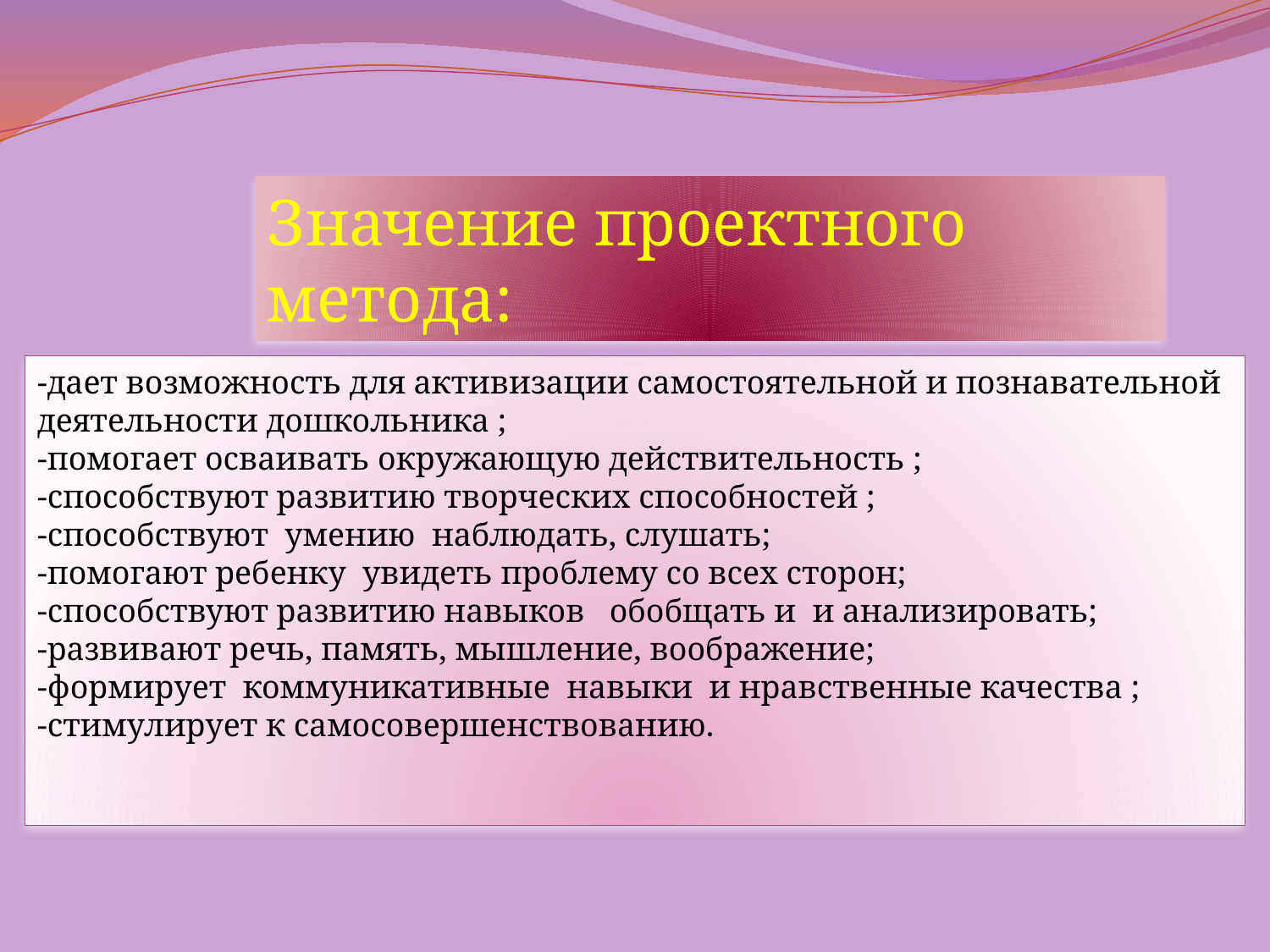

Значение проектного метода:
-дает возможность для активизации самостоятельной и познавательной деятельности дошкольника ;
-помогает осваивать окружающую действительность ;
-способствуют развитию творческих способностей ;
-способствуют  умению  наблюдать, слушать;
-помогают ребенку  увидеть проблему со всех сторон;
-способствуют развитию навыков   обобщать и  и анализировать;
-развивают речь, память, мышление, воображение;
-формирует  коммуникативные  навыки  и нравственные качества ;
-стимулирует к самосовершенствованию.